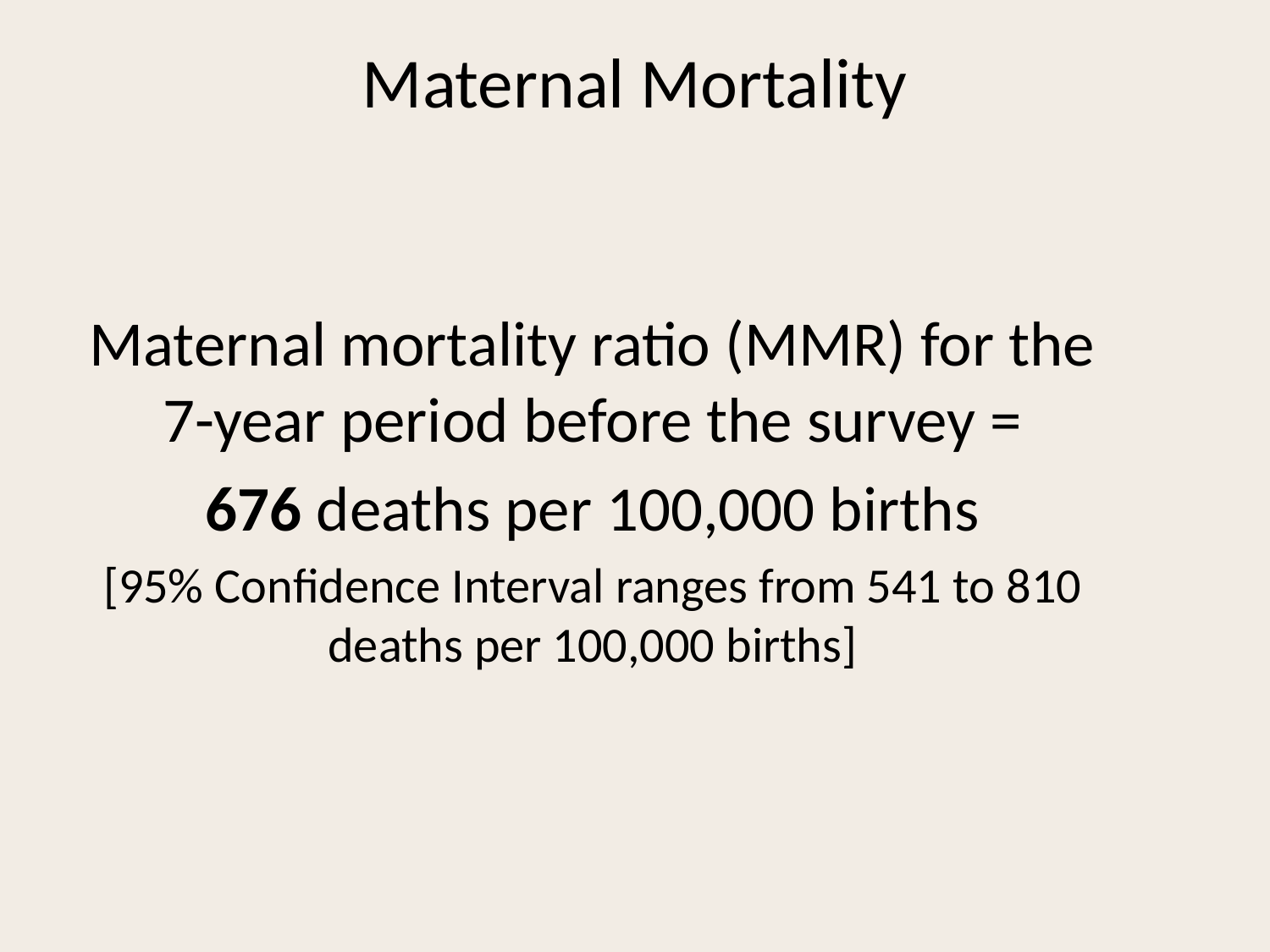

# Maternal Mortality
Maternal mortality ratio (MMR) for the 7-year period before the survey =
676 deaths per 100,000 births
[95% Confidence Interval ranges from 541 to 810 deaths per 100,000 births]